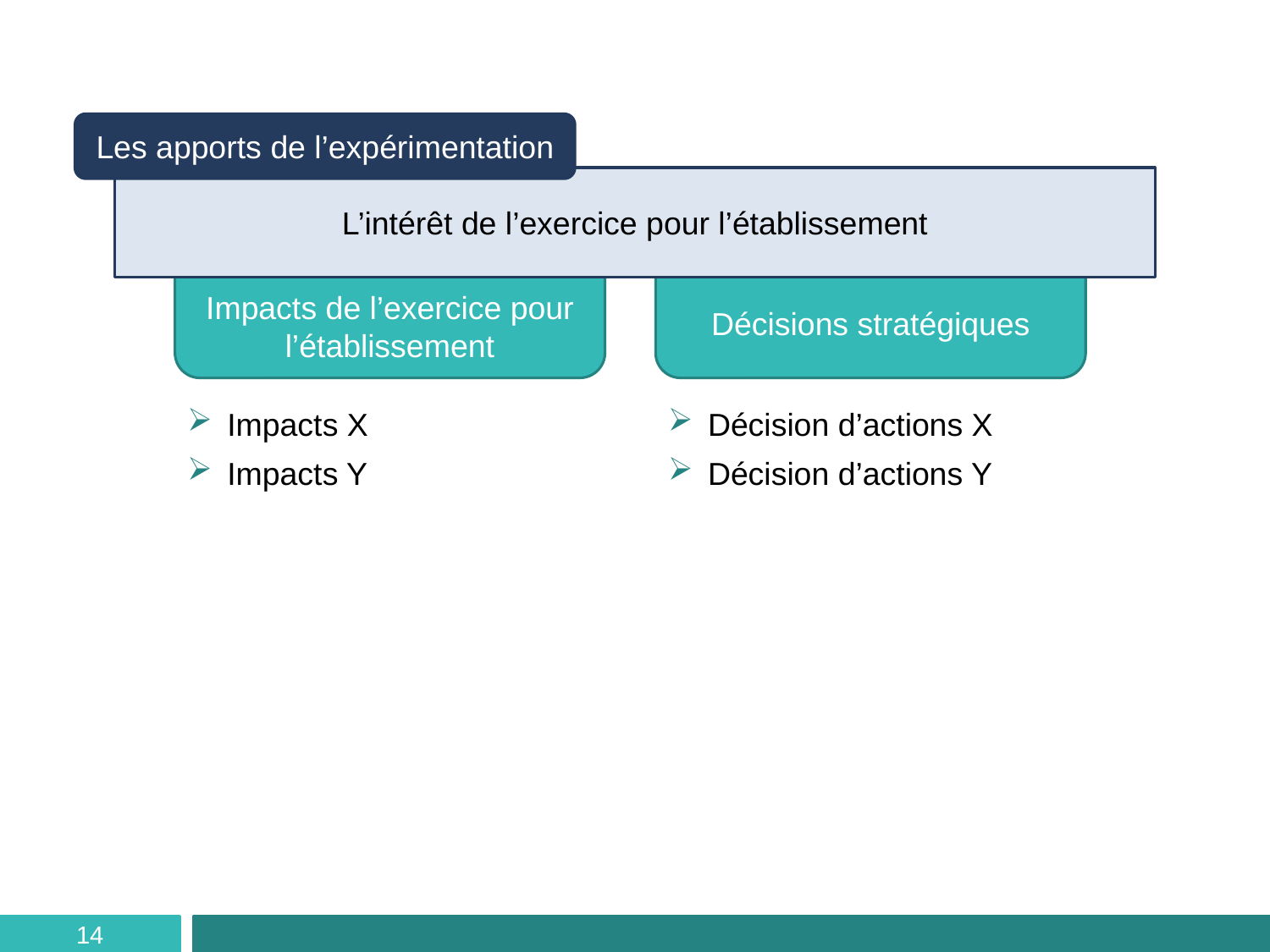

Les apports de l’expérimentation
L’intérêt de l’exercice pour l’établissement
Impacts de l’exercice pour l’établissement
Décisions stratégiques

Décision d’actions X
Décision d’actions Y
Impacts X
Impacts Y
14